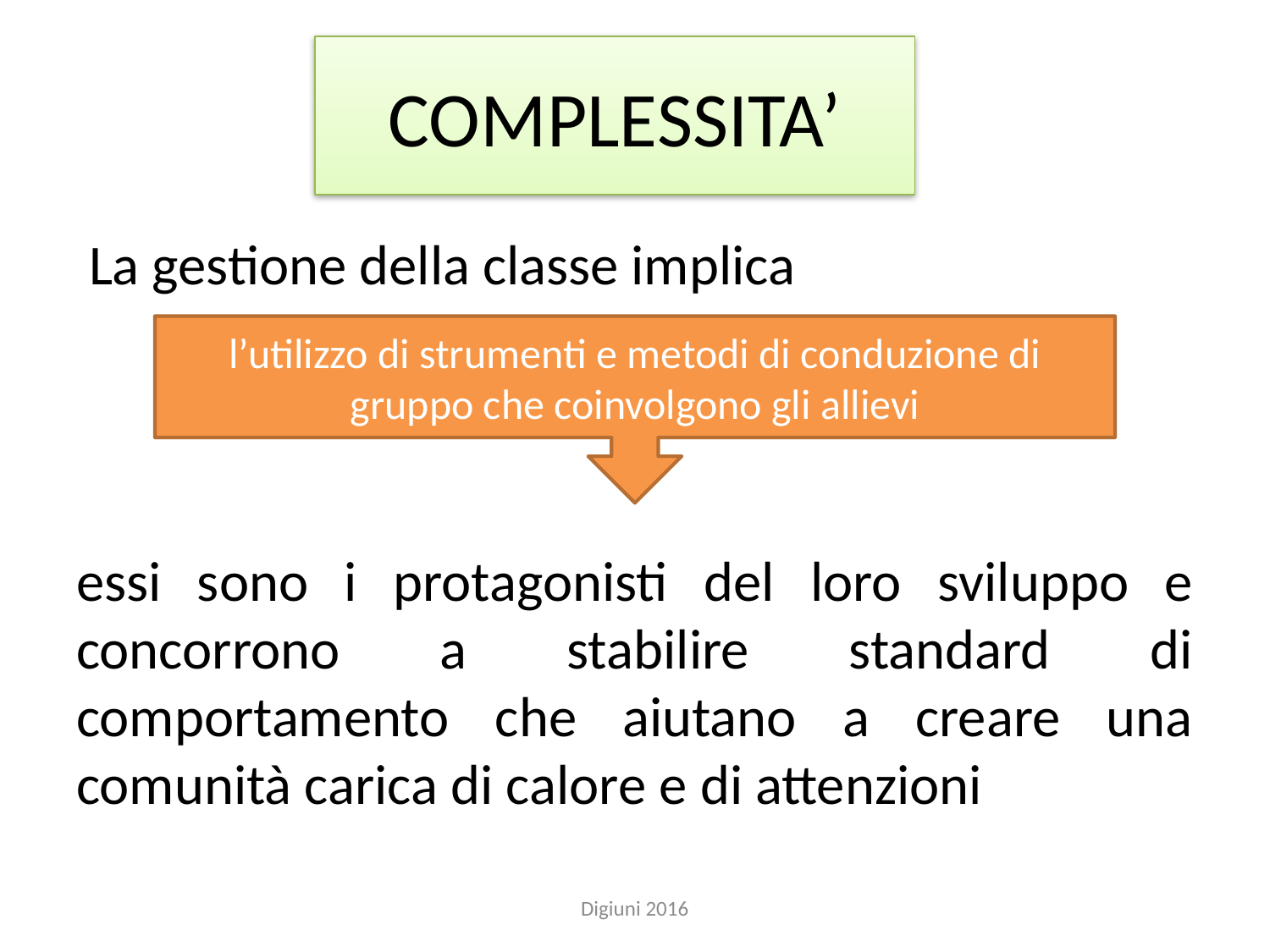

# COMPLESSITA’
 La gestione della classe implica

essi sono i protagonisti del loro sviluppo e concorrono a stabilire standard di comportamento che aiutano a creare una comunità carica di calore e di attenzioni
l’utilizzo di strumenti e metodi di conduzione di gruppo che coinvolgono gli allievi
Digiuni 2016